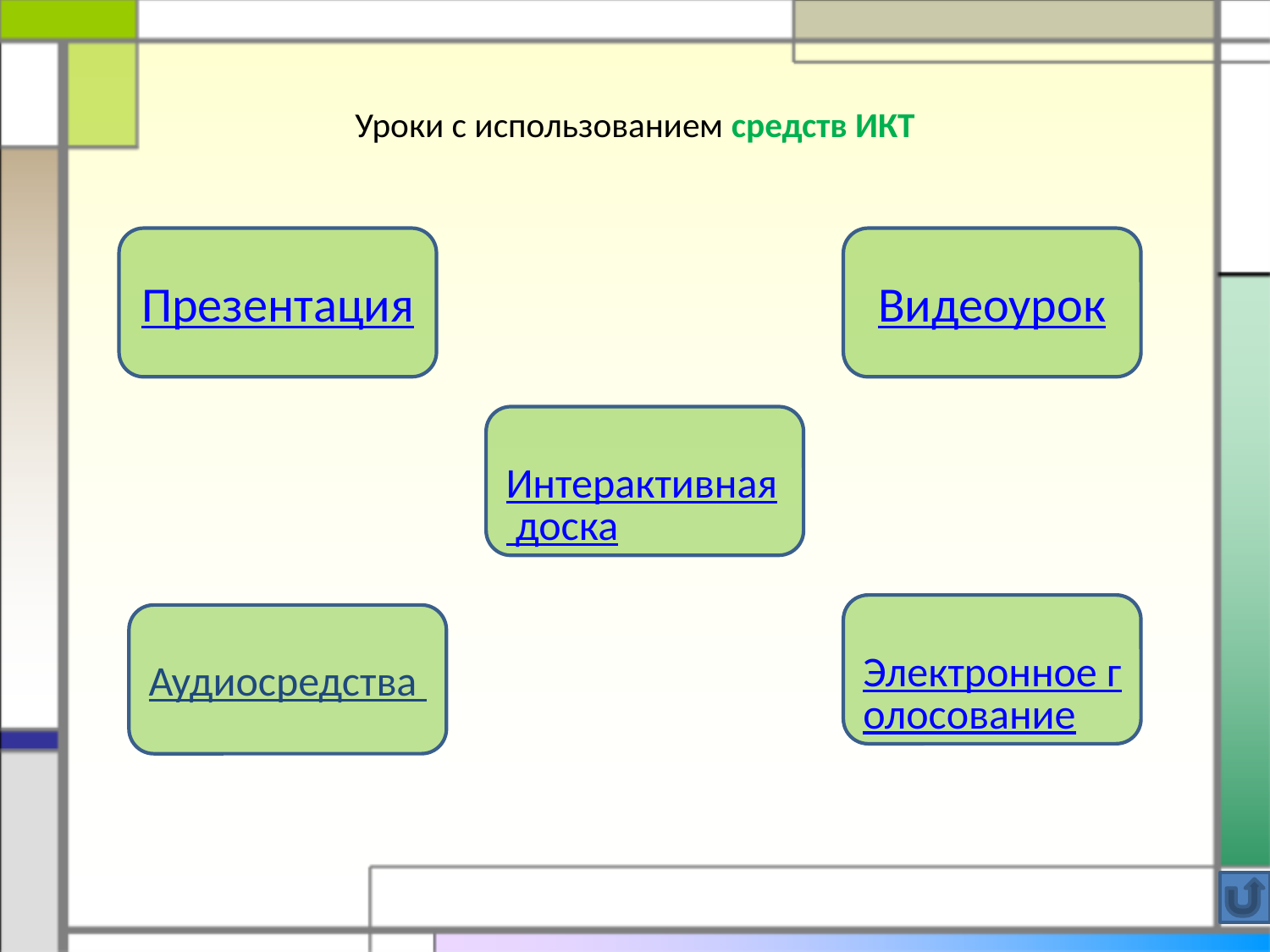

# Уроки с использованием средств ИКТ
Презентация
Видеоурок
Интерактивная доска
Электронное голосование
Аудиосредства